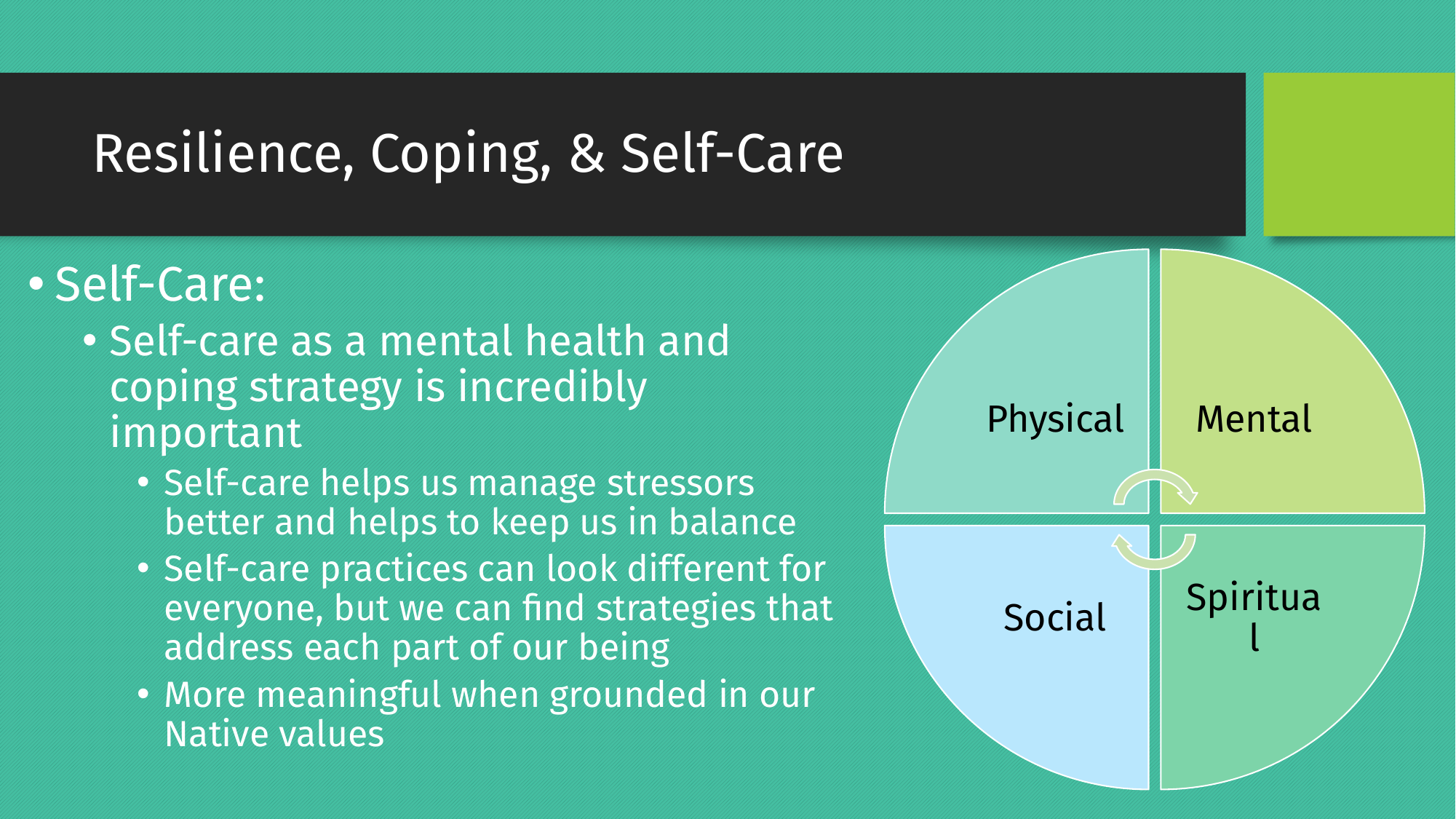

# Resilience, Coping, & Self-Care
Physical
Mental
Spiritual
Social
Self-Care:
Self-care as a mental health and coping strategy is incredibly important
Self-care helps us manage stressors better and helps to keep us in balance
Self-care practices can look different for everyone, but we can find strategies that address each part of our being
More meaningful when grounded in our Native values